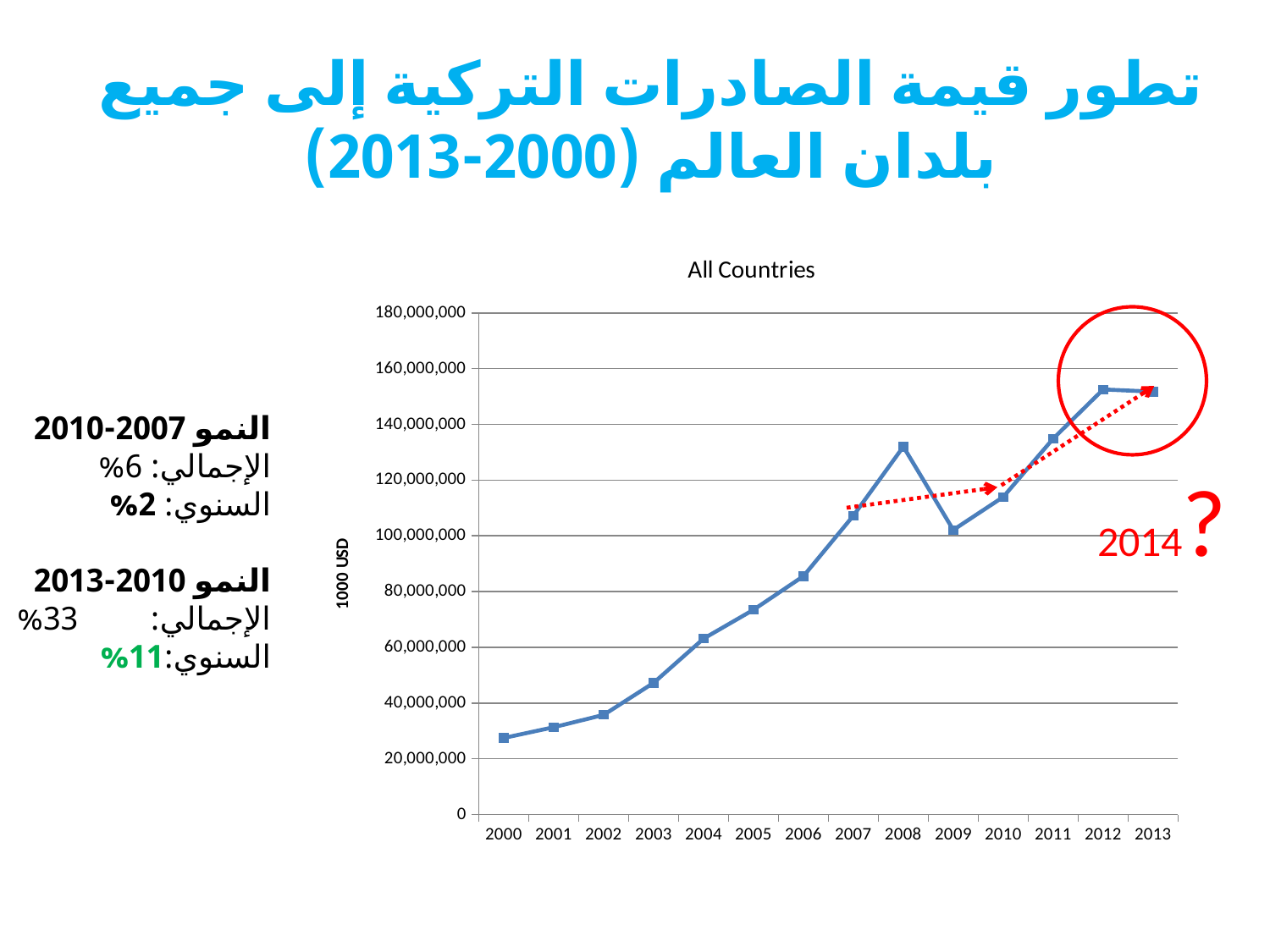

# تطور قيمة الصادرات التركية إلى جميع بلدان العالم (2000-2013)

### Chart:

| Category | All Countries |
|---|---|
| 2000 | 27485221.974999998 |
| 2001 | 31333870.404999997 |
| 2002 | 35761981.307 |
| 2003 | 47252836.302 |
| 2004 | 63120948.800000004 |
| 2005 | 73476408.143 |
| 2006 | 85534675.518 |
| 2007 | 107271749.904 |
| 2008 | 132002384.611 |
| 2009 | 102138525.691 |
| 2010 | 113979451.826 |
| 2011 | 134889535.536 |
| 2012 | 152531492.636 |
| 2013 | 151757474.924 |
النمو 2007-2010
الإجمالي:	 6%
السنوي:	 2%

النمو 2010-2013
الإجمالي: 	33%
السنوي:	11%
2014?